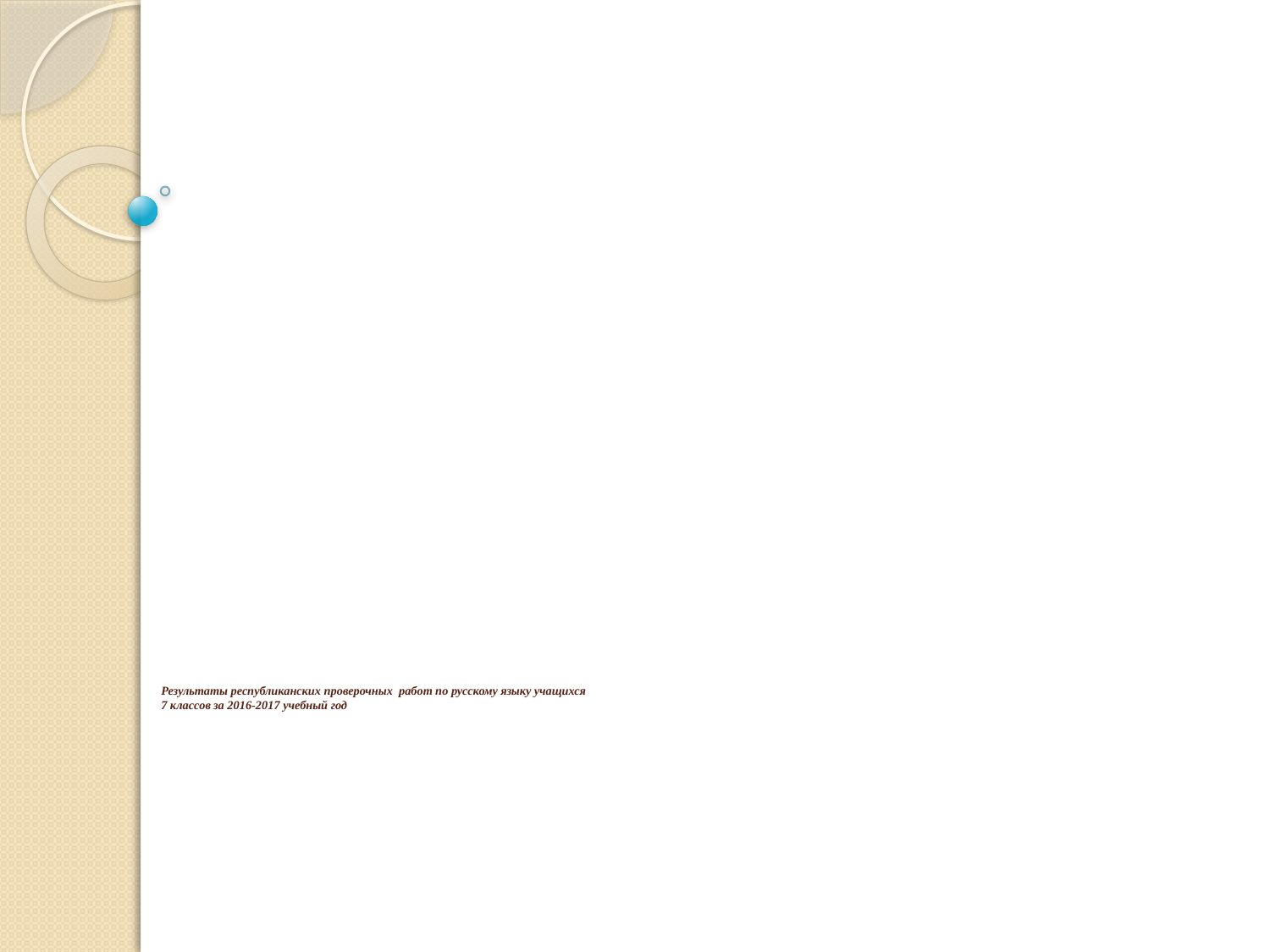

# Результаты республиканских проверочных  работ по русскому языку учащихся 7 классов за 2016-2017 учебный год